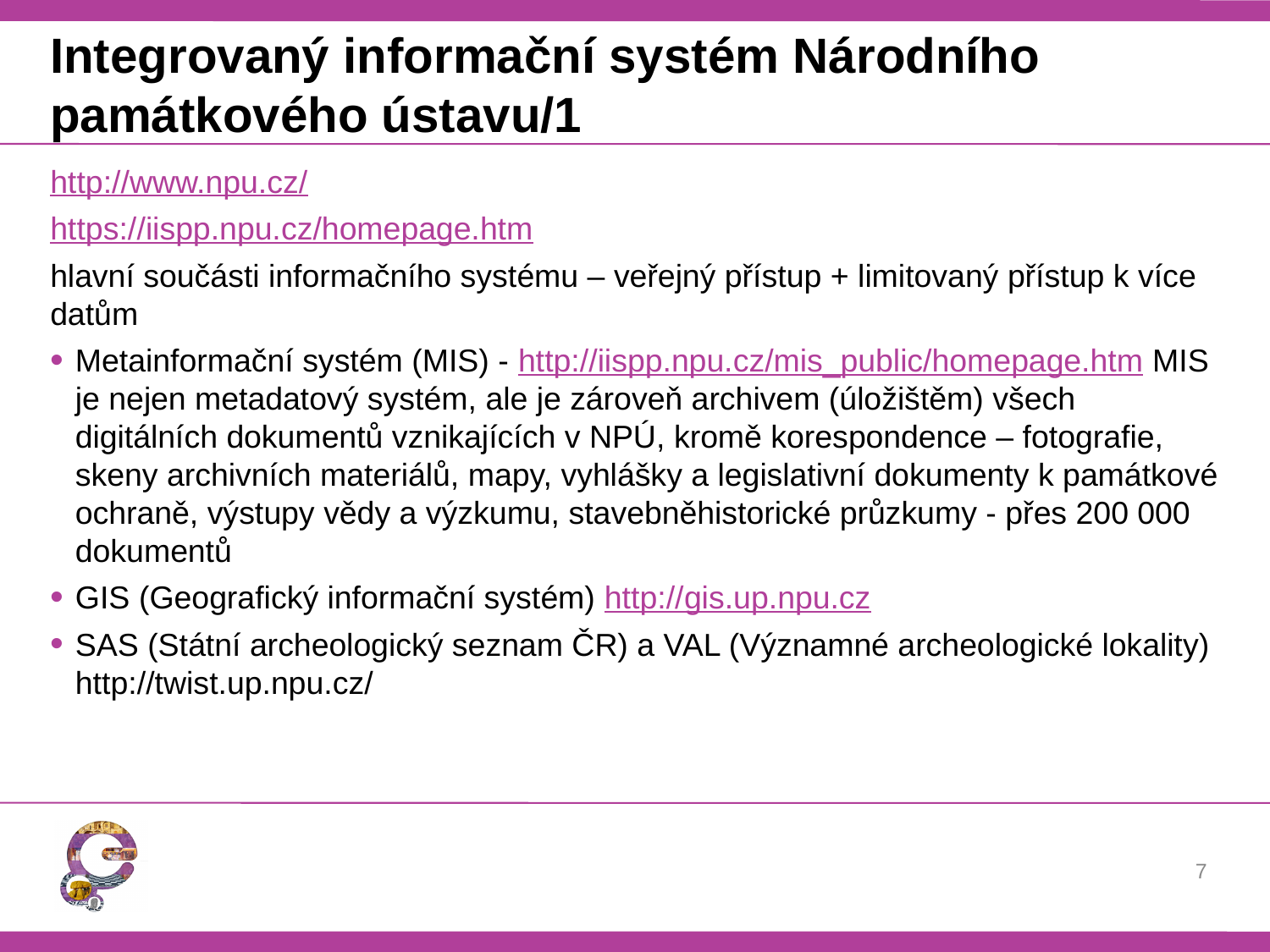

# Integrovaný informační systém Národního památkového ústavu/1
http://www.npu.cz/
https://iispp.npu.cz/homepage.htm
hlavní součásti informačního systému – veřejný přístup + limitovaný přístup k více datům
Metainformační systém (MIS) - http://iispp.npu.cz/mis_public/homepage.htm MIS je nejen metadatový systém, ale je zároveň archivem (úložištěm) všech digitálních dokumentů vznikajících v NPÚ, kromě korespondence – fotografie, skeny archivních materiálů, mapy, vyhlášky a legislativní dokumenty k památkové ochraně, výstupy vědy a výzkumu, stavebněhistorické průzkumy - přes 200 000 dokumentů
GIS (Geografický informační systém) http://gis.up.npu.cz
SAS (Státní archeologický seznam ČR) a VAL (Významné archeologické lokality) http://twist.up.npu.cz/

7